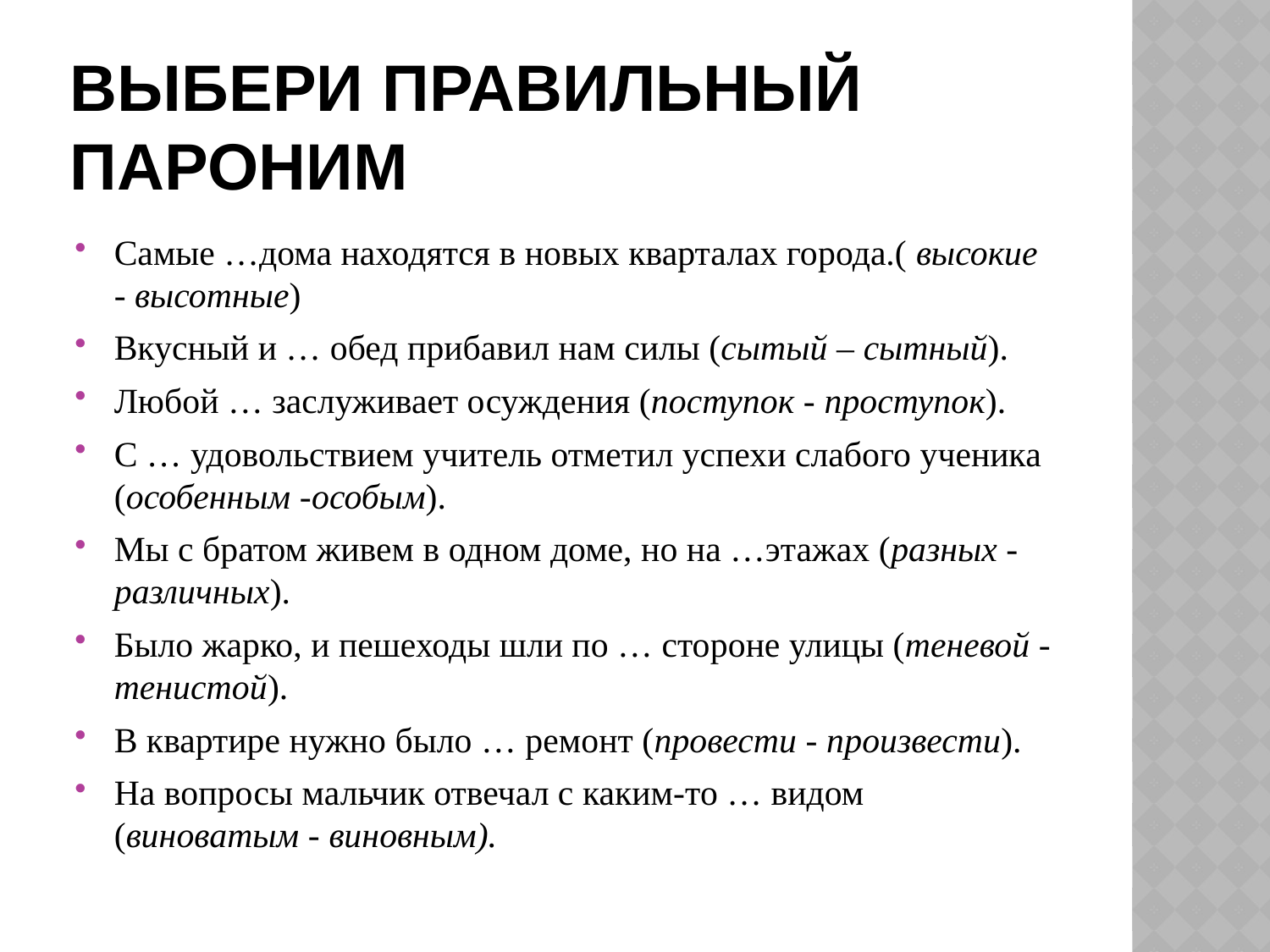

# Выбери правильный пароним
Самые …дома находятся в новых кварталах города.( высокие - высотные)
Вкусный и … обед прибавил нам силы (сытый – сытный).
Любой … заслуживает осуждения (поступок - проступок).
С … удовольствием учитель отметил успехи слабого ученика (особенным -особым).
Мы с братом живем в одном доме, но на …этажах (разных - различных).
Было жарко, и пешеходы шли по … стороне улицы (теневой - тенистой).
В квартире нужно было … ремонт (провести - произвести).
На вопросы мальчик отвечал с каким-то … видом (виноватым - виновным).